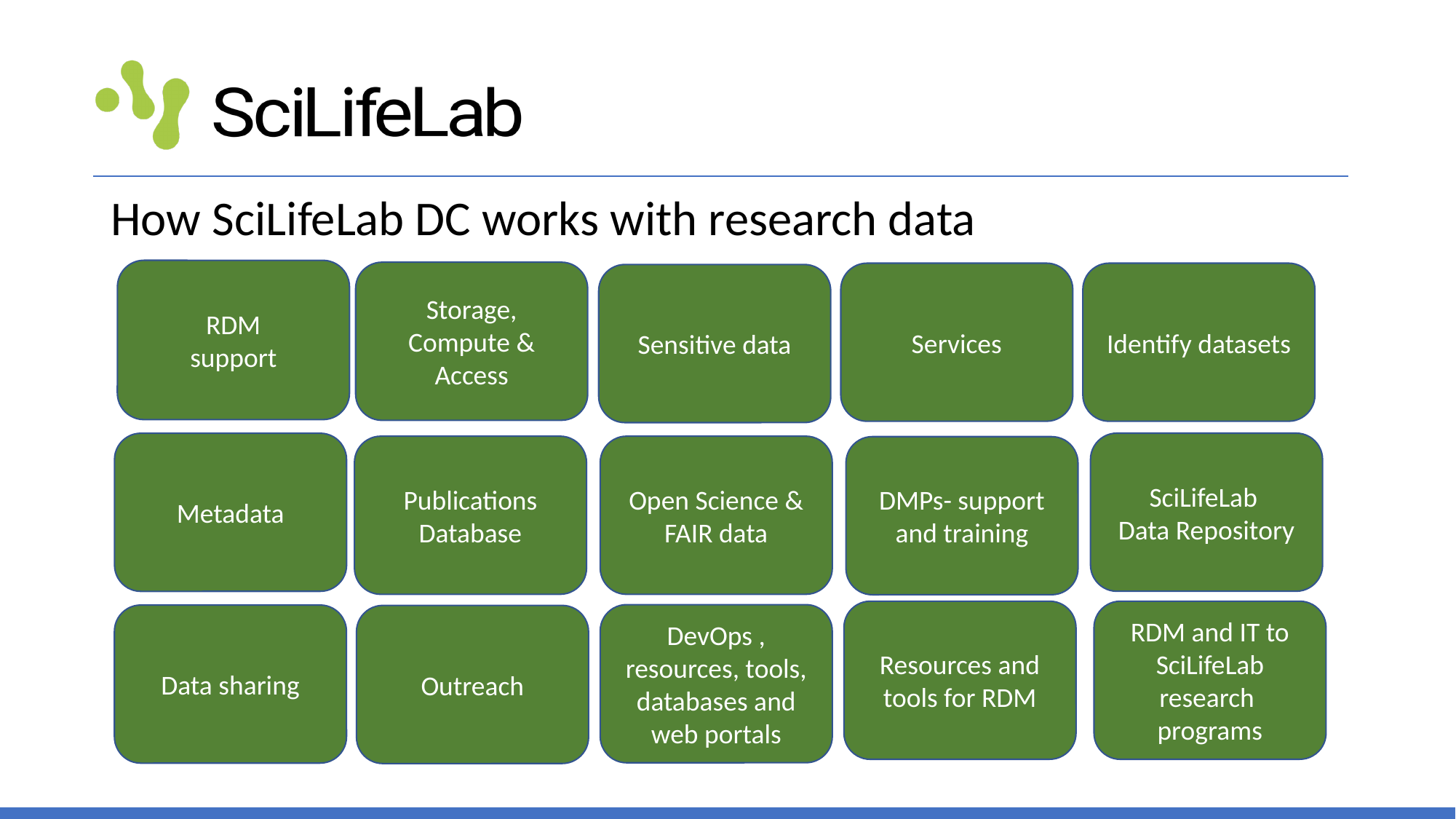

# How SciLifeLab DC works with research data
RDM
support
Storage, Compute & Access
Identify datasets
Services
Sensitive data
SciLifeLab
Data Repository
Metadata
Publications
Database
Open Science & FAIR data
DMPs- support and training
Resources and tools for RDM
RDM and IT to SciLifeLab research  programs
DevOps , resources, tools, databases and web portals
Data sharing
Outreach
SciLifeLab
Data Repository